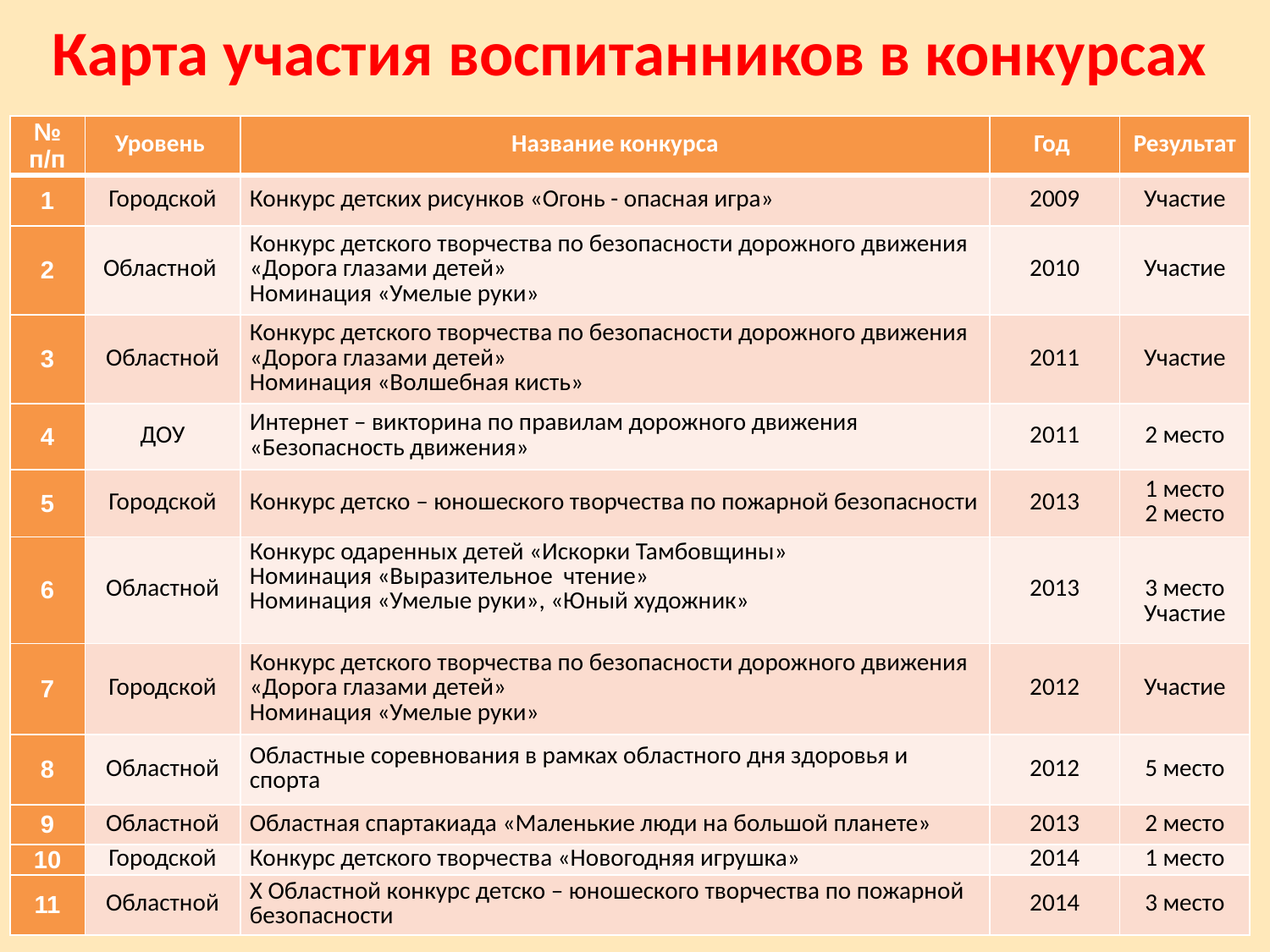

Карта участия воспитанников в конкурсах
| № п/п | Уровень | Название конкурса | Год | Результат |
| --- | --- | --- | --- | --- |
| 1 | Городской | Конкурс детских рисунков «Огонь - опасная игра» | 2009 | Участие |
| 2 | Областной | Конкурс детского творчества по безопасности дорожного движения «Дорога глазами детей» Номинация «Умелые руки» | 2010 | Участие |
| 3 | Областной | Конкурс детского творчества по безопасности дорожного движения «Дорога глазами детей» Номинация «Волшебная кисть» | 2011 | Участие |
| 4 | ДОУ | Интернет – викторина по правилам дорожного движения «Безопасность движения» | 2011 | 2 место |
| 5 | Городской | Конкурс детско – юношеского творчества по пожарной безопасности | 2013 | 1 место 2 место |
| 6 | Областной | Конкурс одаренных детей «Искорки Тамбовщины» Номинация «Выразительное чтение» Номинация «Умелые руки», «Юный художник» | 2013 | 3 место Участие |
| 7 | Городской | Конкурс детского творчества по безопасности дорожного движения «Дорога глазами детей» Номинация «Умелые руки» | 2012 | Участие |
| 8 | Областной | Областные соревнования в рамках областного дня здоровья и спорта | 2012 | 5 место |
| 9 | Областной | Областная спартакиада «Маленькие люди на большой планете» | 2013 | 2 место |
| 10 | Городской | Конкурс детского творчества «Новогодняя игрушка» | 2014 | 1 место |
| 11 | Областной | X Областной конкурс детско – юношеского творчества по пожарной безопасности | 2014 | 3 место |